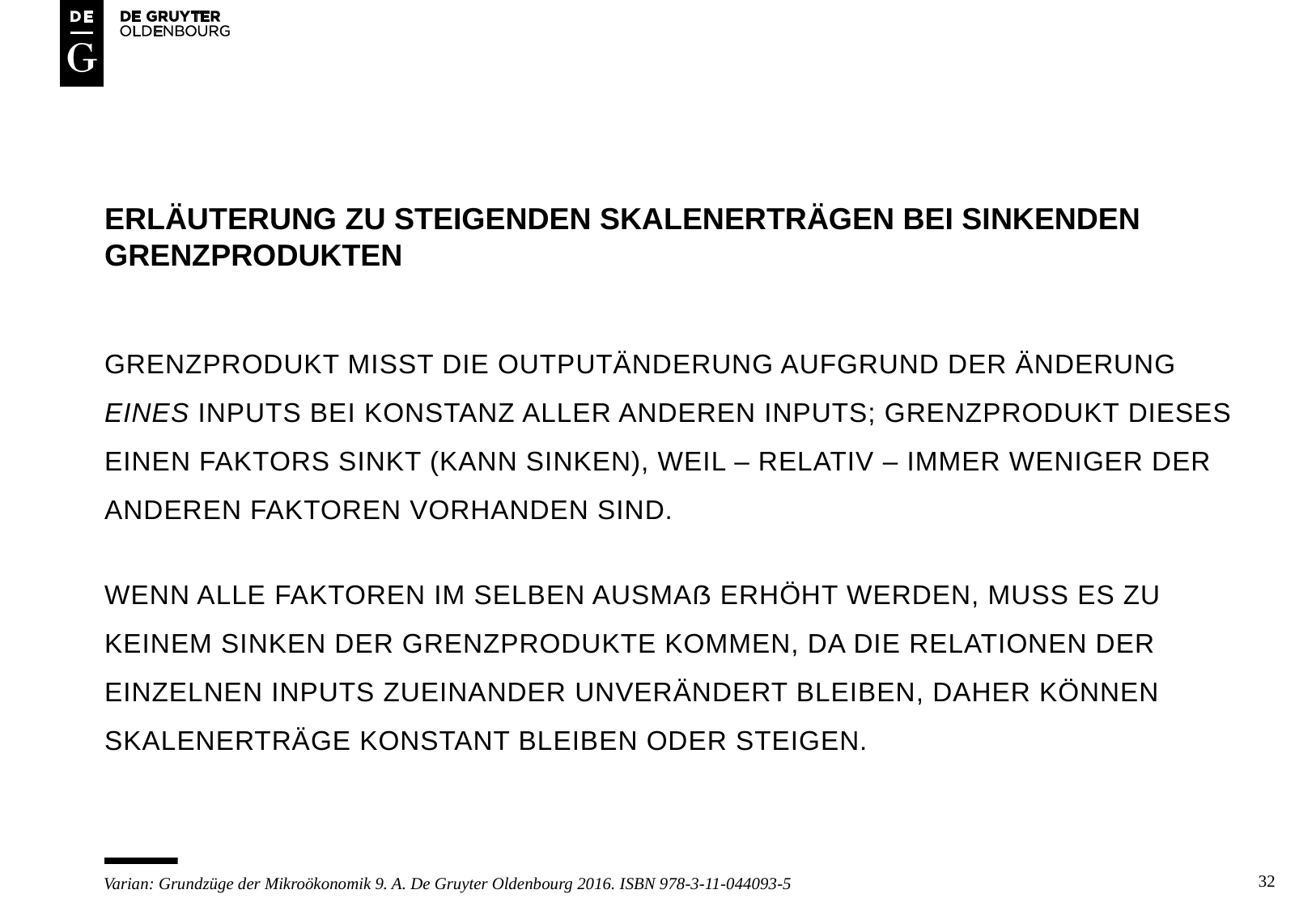

# Erläuterung zu steigenden skalenerträgen bei sinkenden grenzprodukten
Grenzprodukt misst die outputänderung aufgrund der änderung eines inputs bei konstanz aller anderen inputs; grenzprodukt dieses einen faktors sinkt (kann sinken), weil – relativ – immer weniger der anderen faktoren vorhanden sind.
Wenn alle faktoren im selben ausmaß erhöht werden, muss es zu keinem sinken der grenzprodukte kommen, da die relationen der einzelnen inputs zueinander unverändert bleiben, daher können skalenerträge konstant bleiben oder steigen.

32
Varian: Grundzüge der Mikroökonomik 9. A. De Gruyter Oldenbourg 2016. ISBN 978-3-11-044093-5